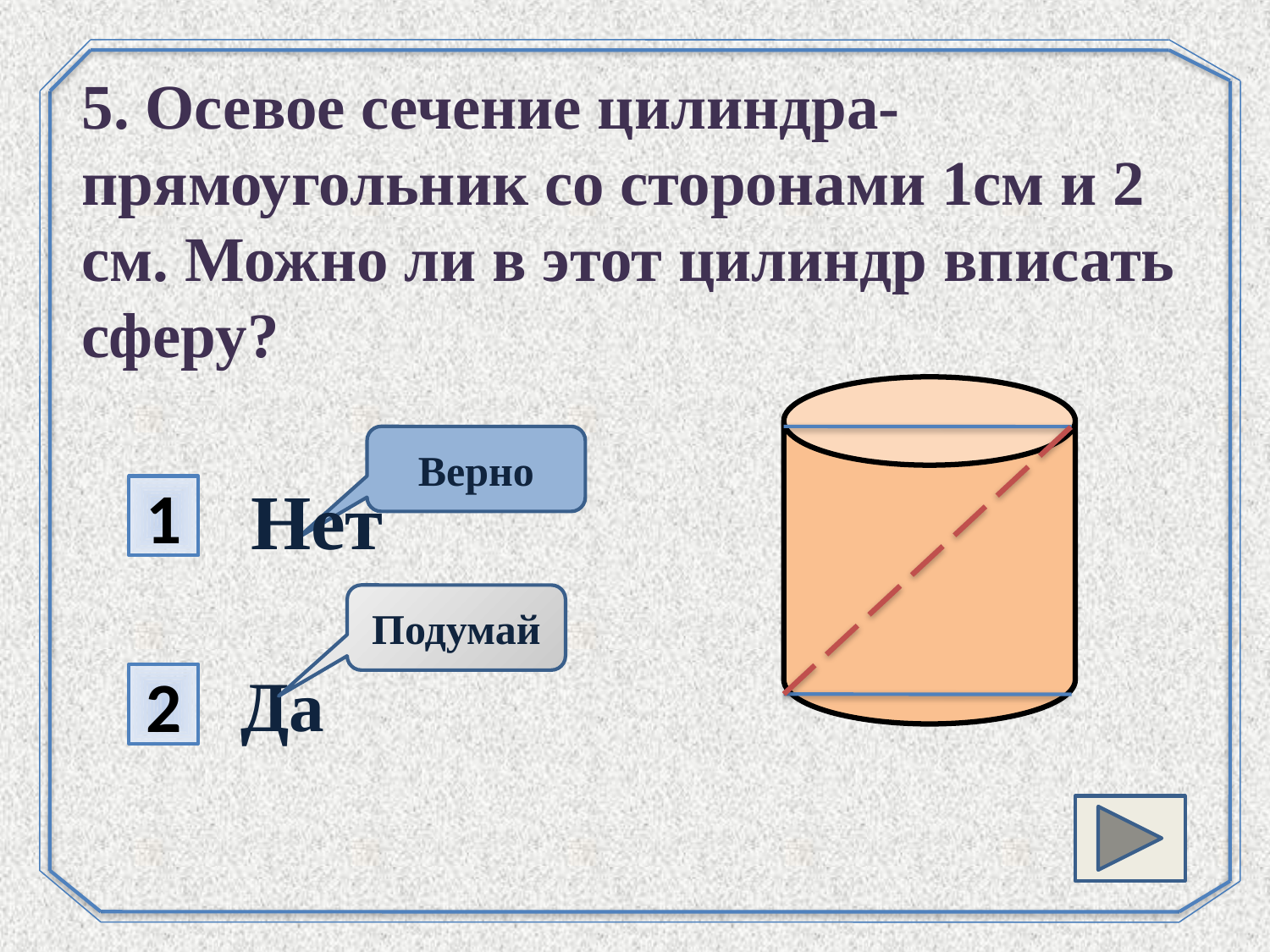

5. Осевое сечение цилиндра- прямоугольник со сторонами 1см и 2 см. Можно ли в этот цилиндр вписать сферу?

Верно
Нет

1
Подумай
Да
2